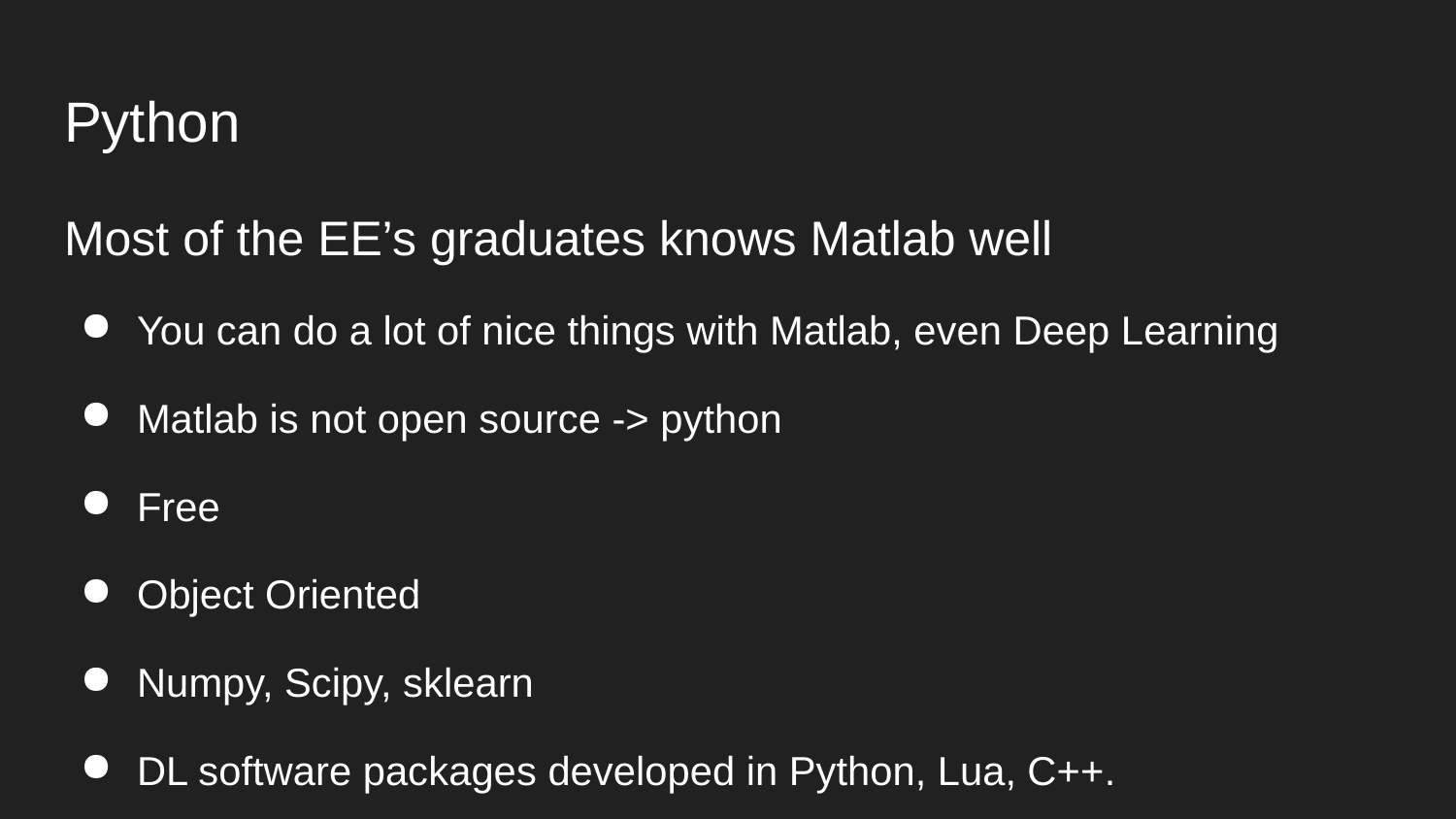

# Python
Most of the EE’s graduates knows Matlab well
You can do a lot of nice things with Matlab, even Deep Learning
Matlab is not open source -> python
Free
Object Oriented
Numpy, Scipy, sklearn
DL software packages developed in Python, Lua, C++.
Fun
Ipython
Python Example